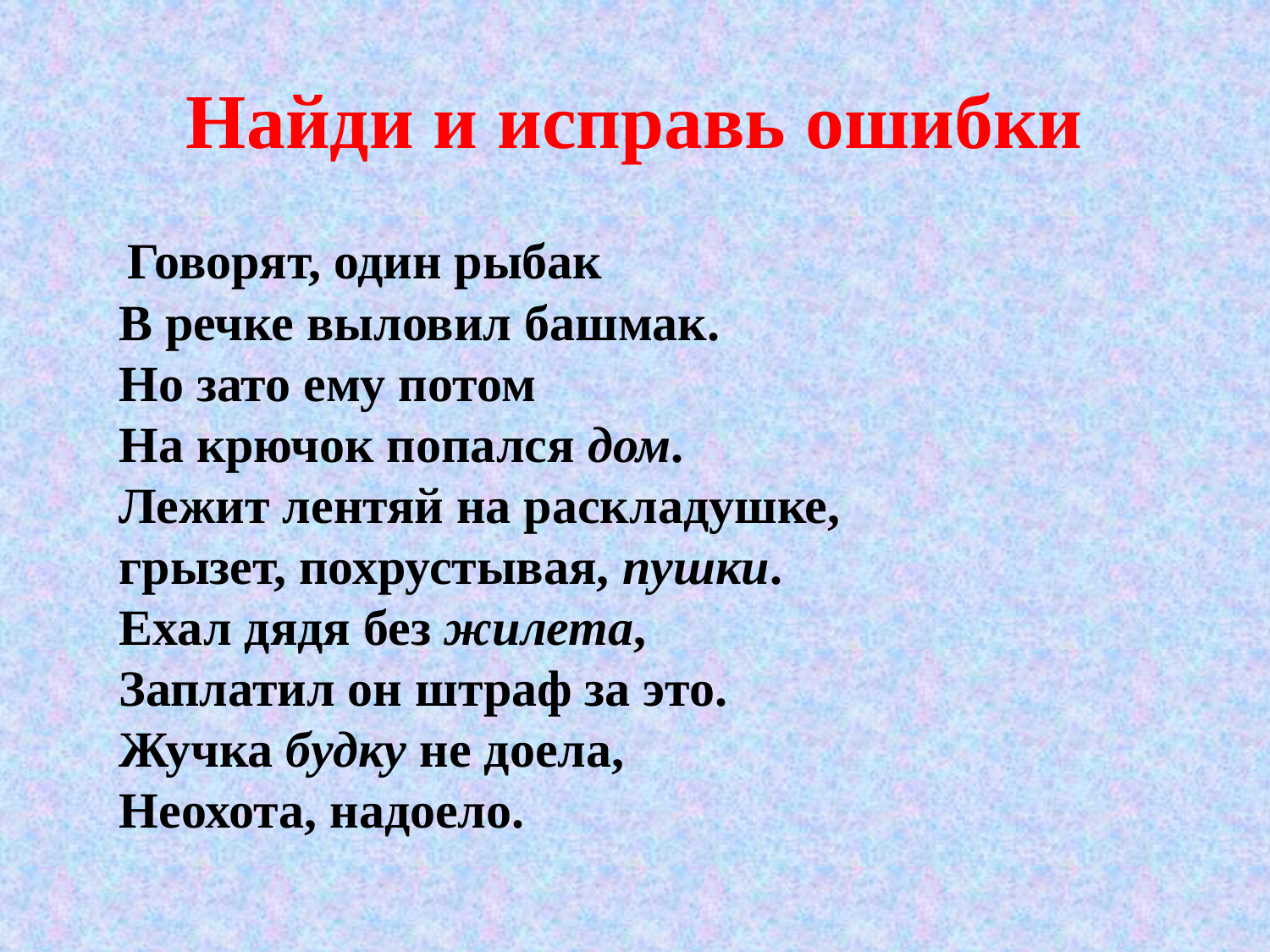

# Найди и исправь ошибки
    Говорят, один рыбак
В речке выловил башмак.
Но зато ему потом
На крючок попался дом.
Лежит лентяй на раскладушке,
грызет, похрустывая, пушки.
Ехал дядя без жилета,
Заплатил он штраф за это.
Жучка будку не доела,
Неохота, надоело.